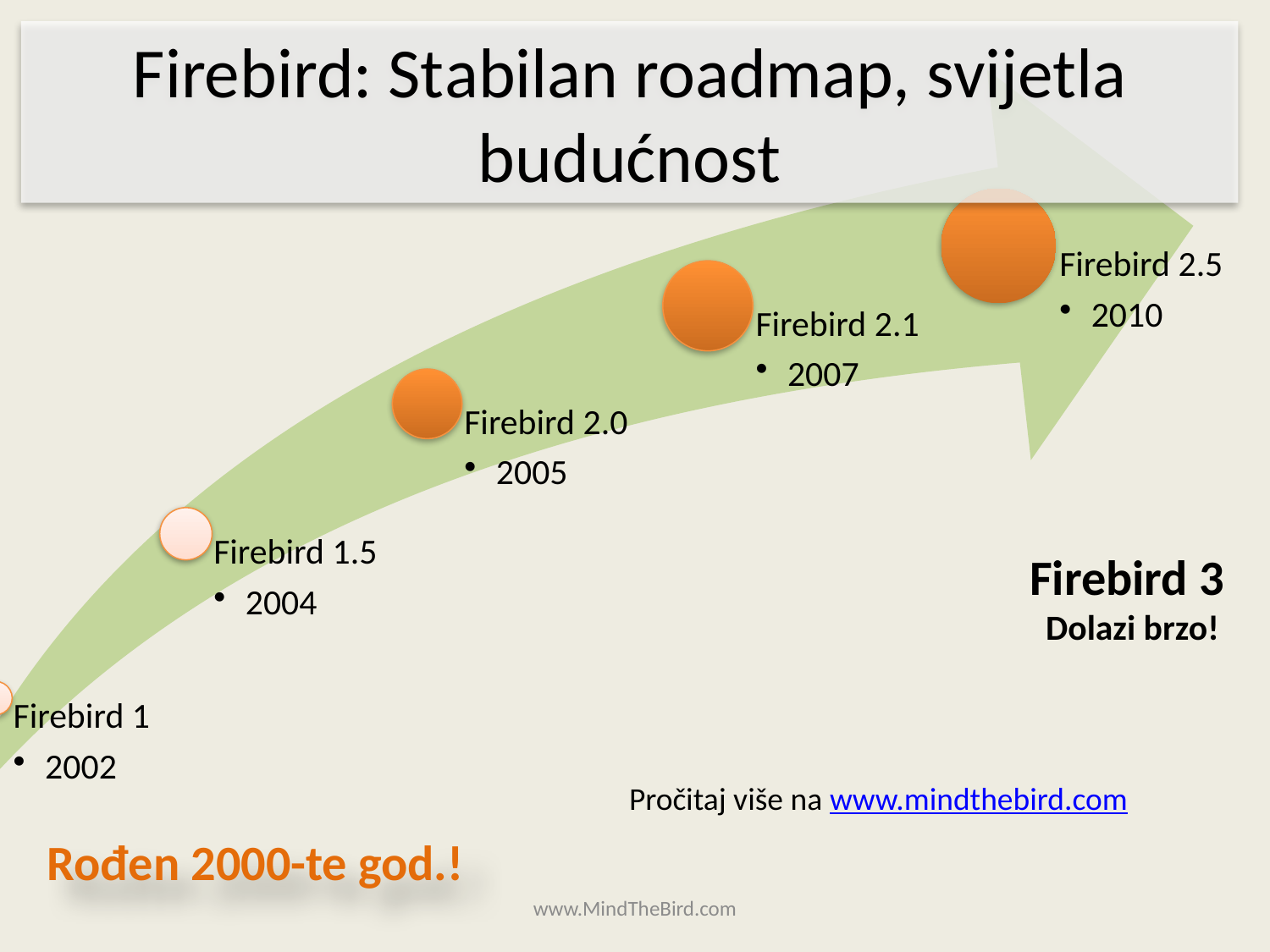

Firebird 1
2002
Firebird 1.5
2004
Firebird 2.0
2005
Firebird 2.1
2007
Firebird 2.5
2010
Firebird: Stabilan roadmap, svijetla budućnost
Firebird 3
Dolazi brzo!
Pročitaj više na www.mindthebird.com
Rođen 2000-te god.!
www.MindTheBird.com